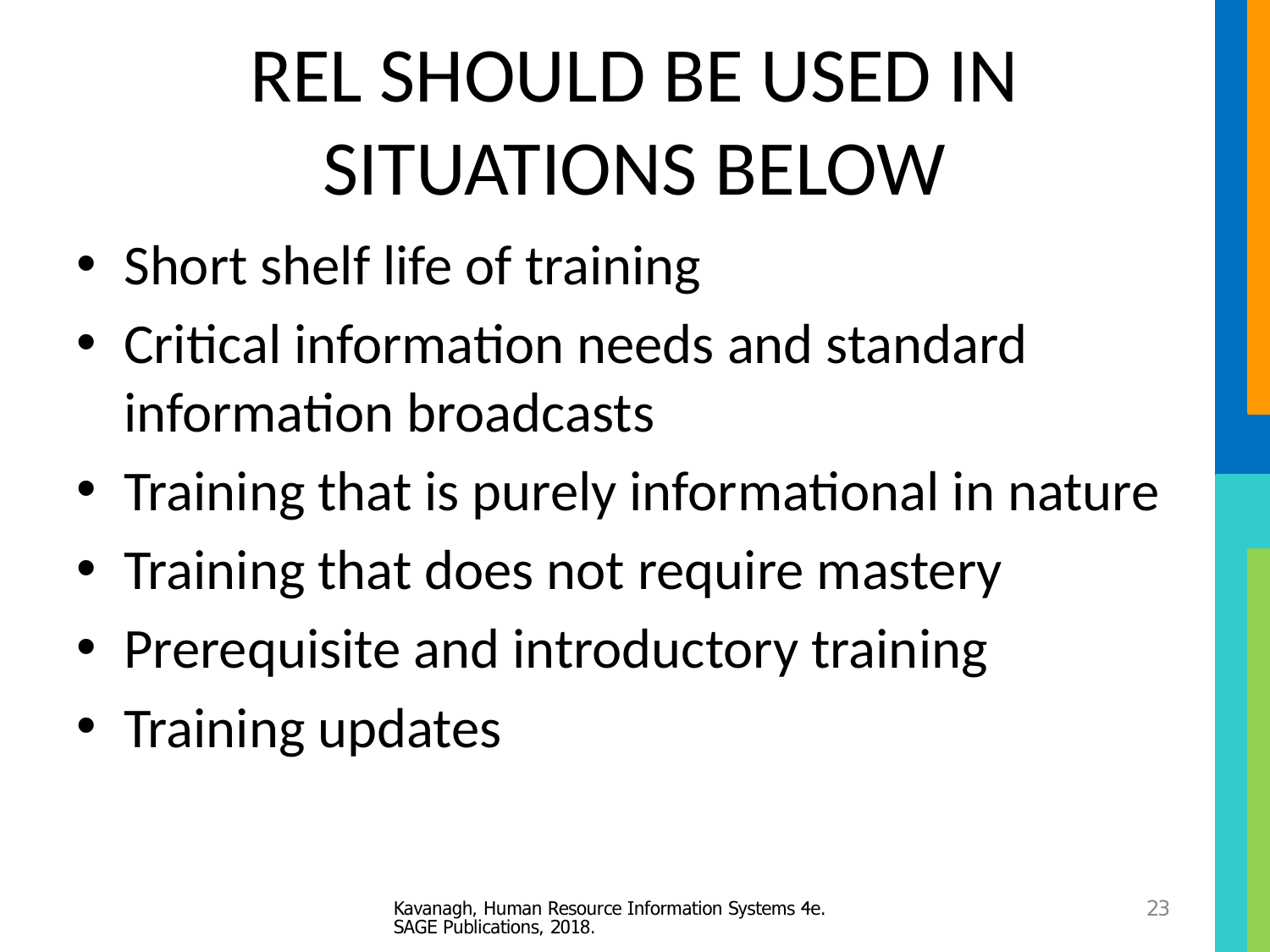

# REL SHOULD BE USED IN SITUATIONS BELOW
Short shelf life of training
Critical information needs and standard information broadcasts
Training that is purely informational in nature
Training that does not require mastery
Prerequisite and introductory training
Training updates

Kavanagh, Human Resource Information Systems 4e. SAGE Publications, 2018.
23